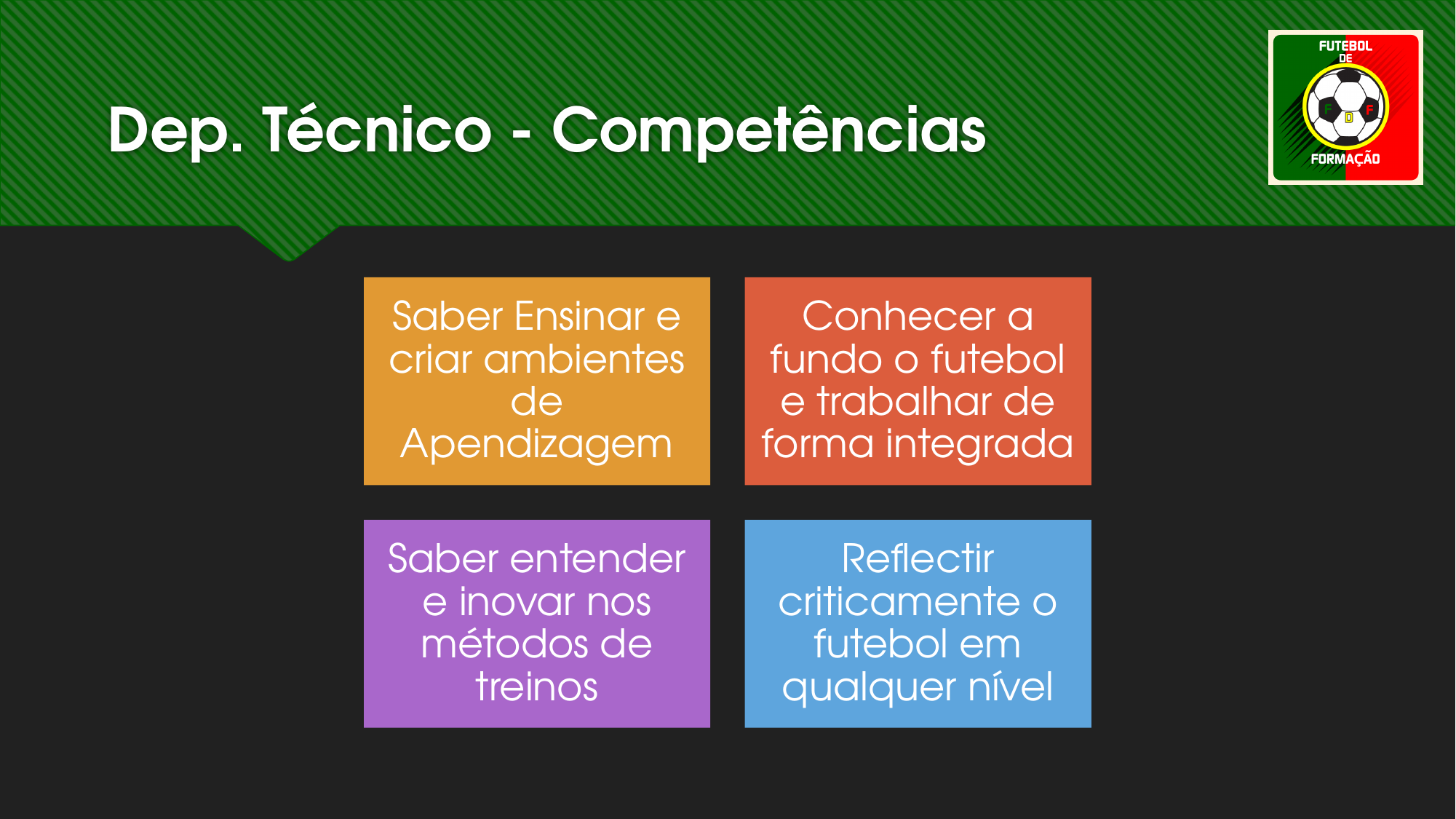

# Dep. Técnico - Competências
Saber Ensinar e criar ambientes de Apendizagem
Conhecer a fundo o futebol e trabalhar de forma integrada
Saber entender e inovar nos métodos de treinos
Reflectir criticamente o futebol em qualquer nível